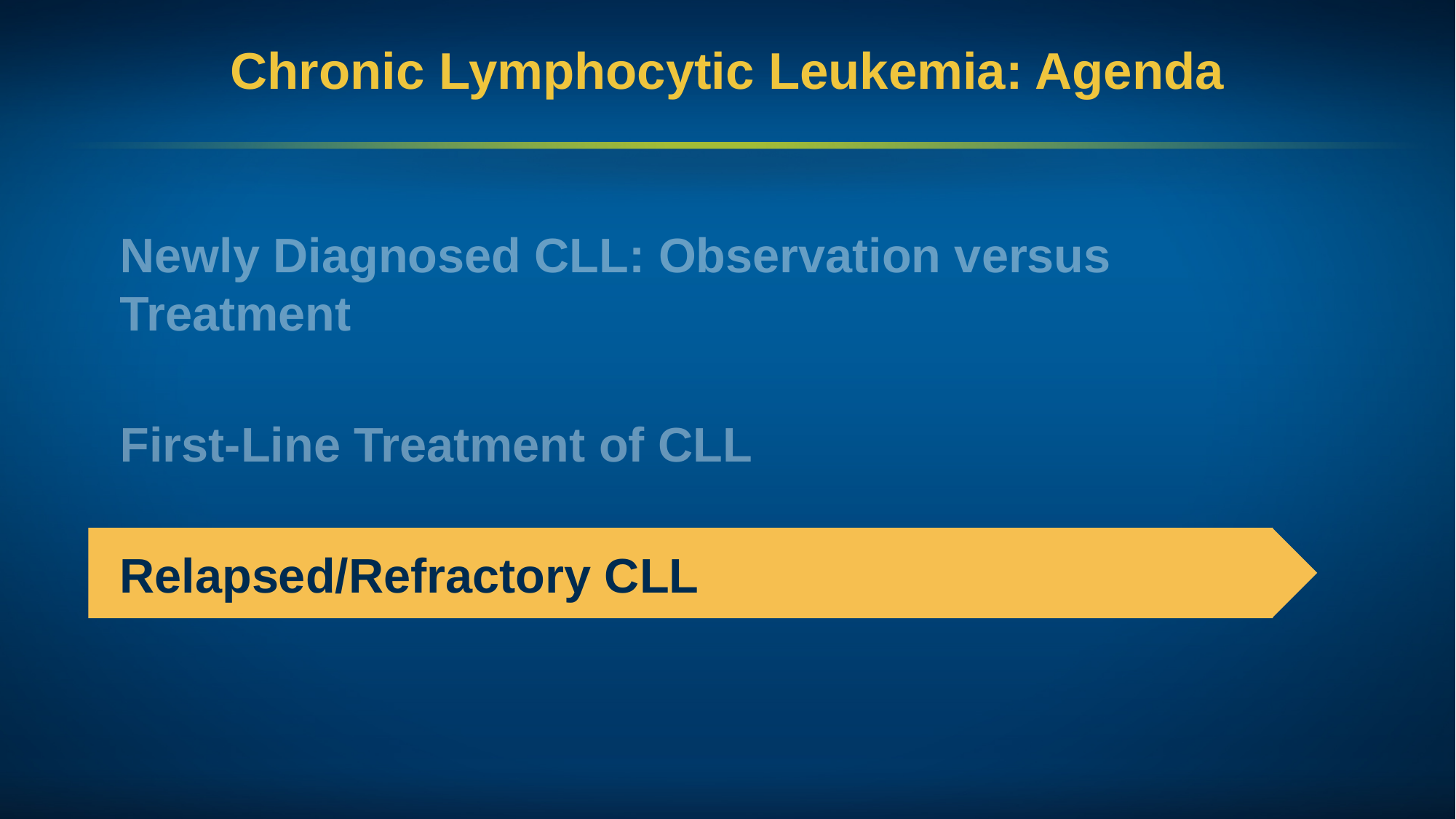

# Chronic Lymphocytic Leukemia: Agenda
Newly Diagnosed CLL: Observation versus Treatment
First-Line Treatment of CLL
Relapsed/Refractory CLL